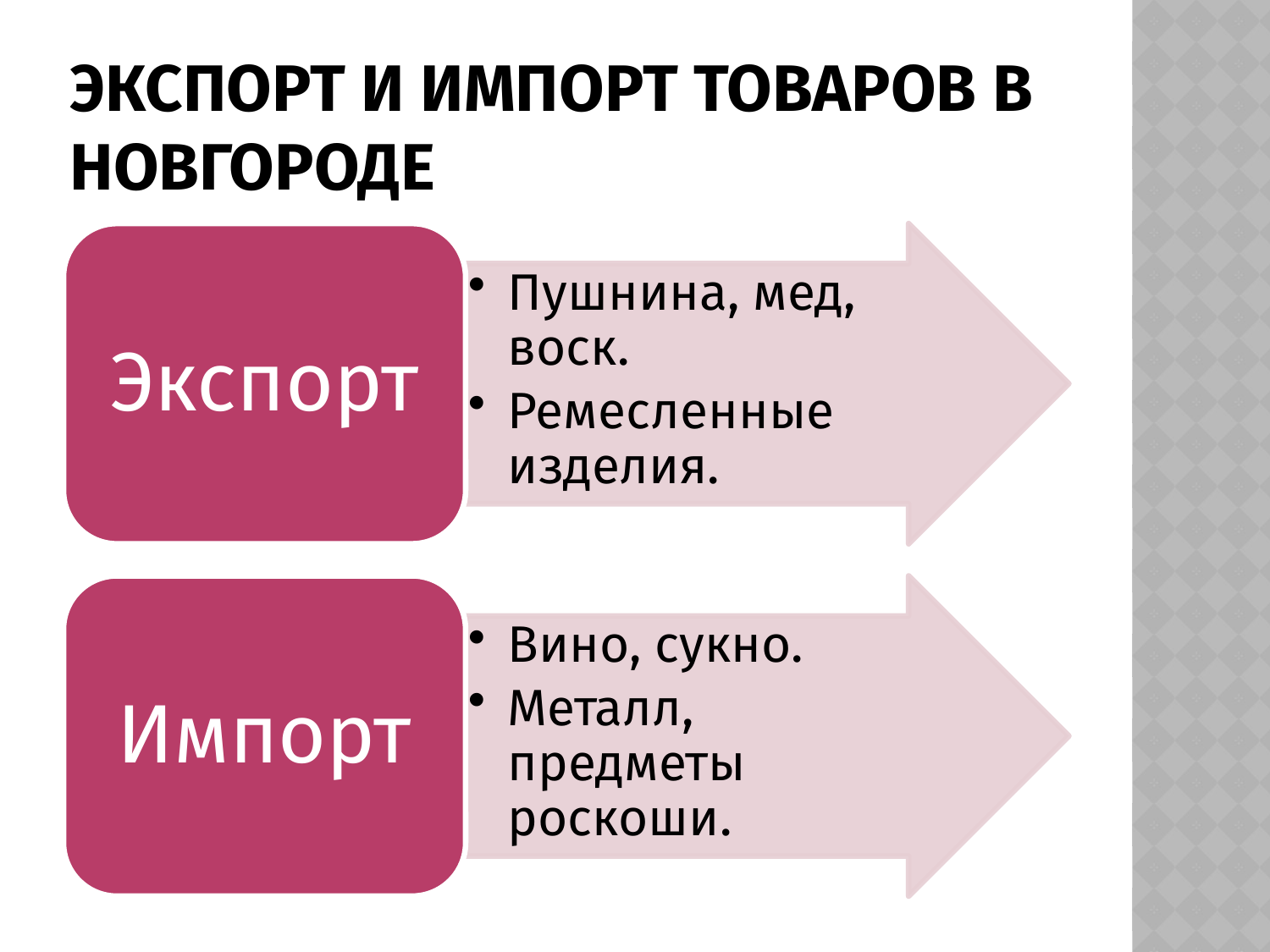

# Экспорт и импорт товаров в Новгороде
Пушнина, мед, воск.
Ремесленные изделия.
Экспорт
Вино, сукно.
Металл, предметы роскоши.
Импорт